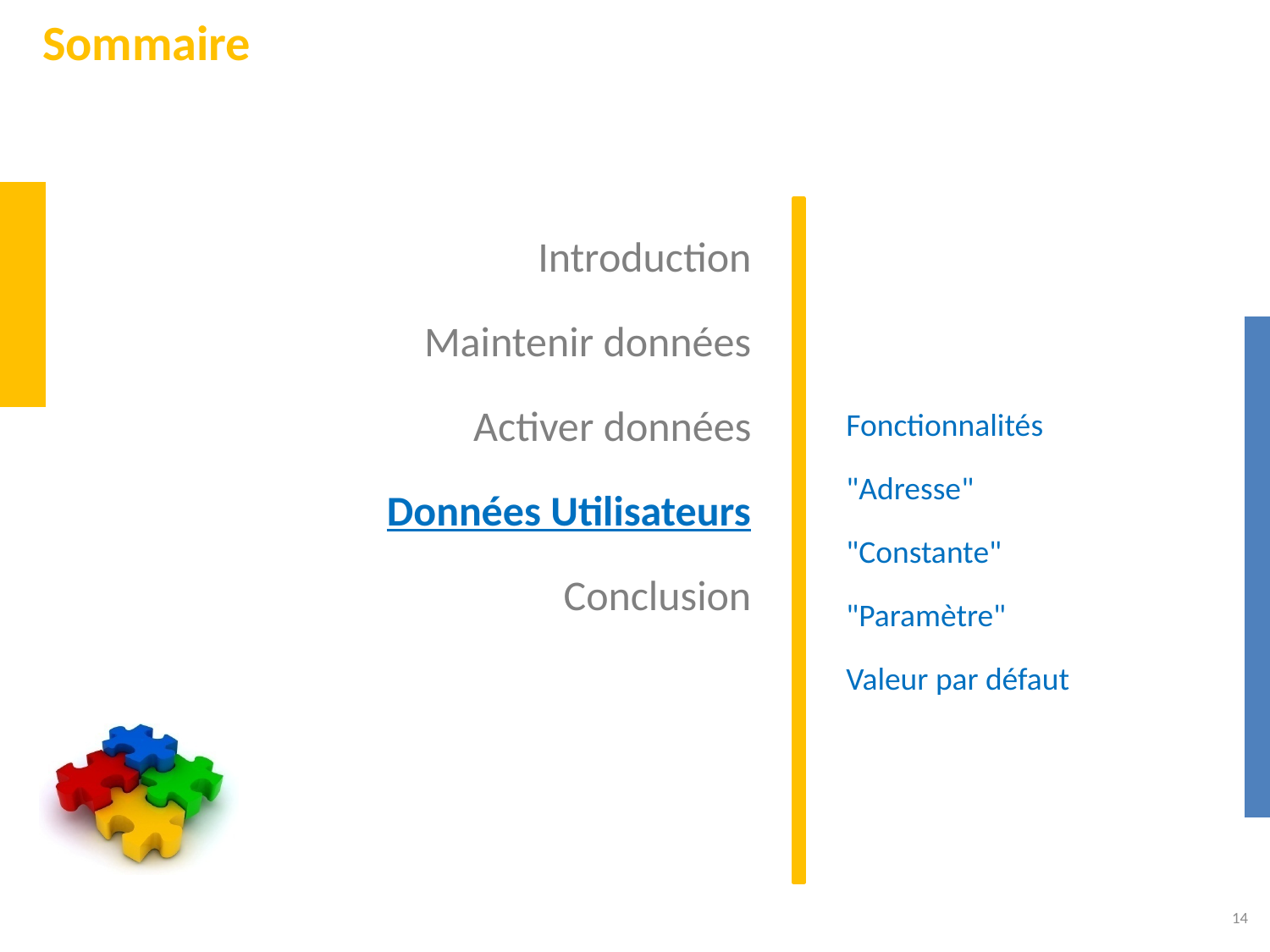

# Sommaire
Introduction
Maintenir données
Activer données
Données Utilisateurs
Conclusion
Fonctionnalités
"Adresse"
"Constante"
"Paramètre"
Valeur par défaut
14